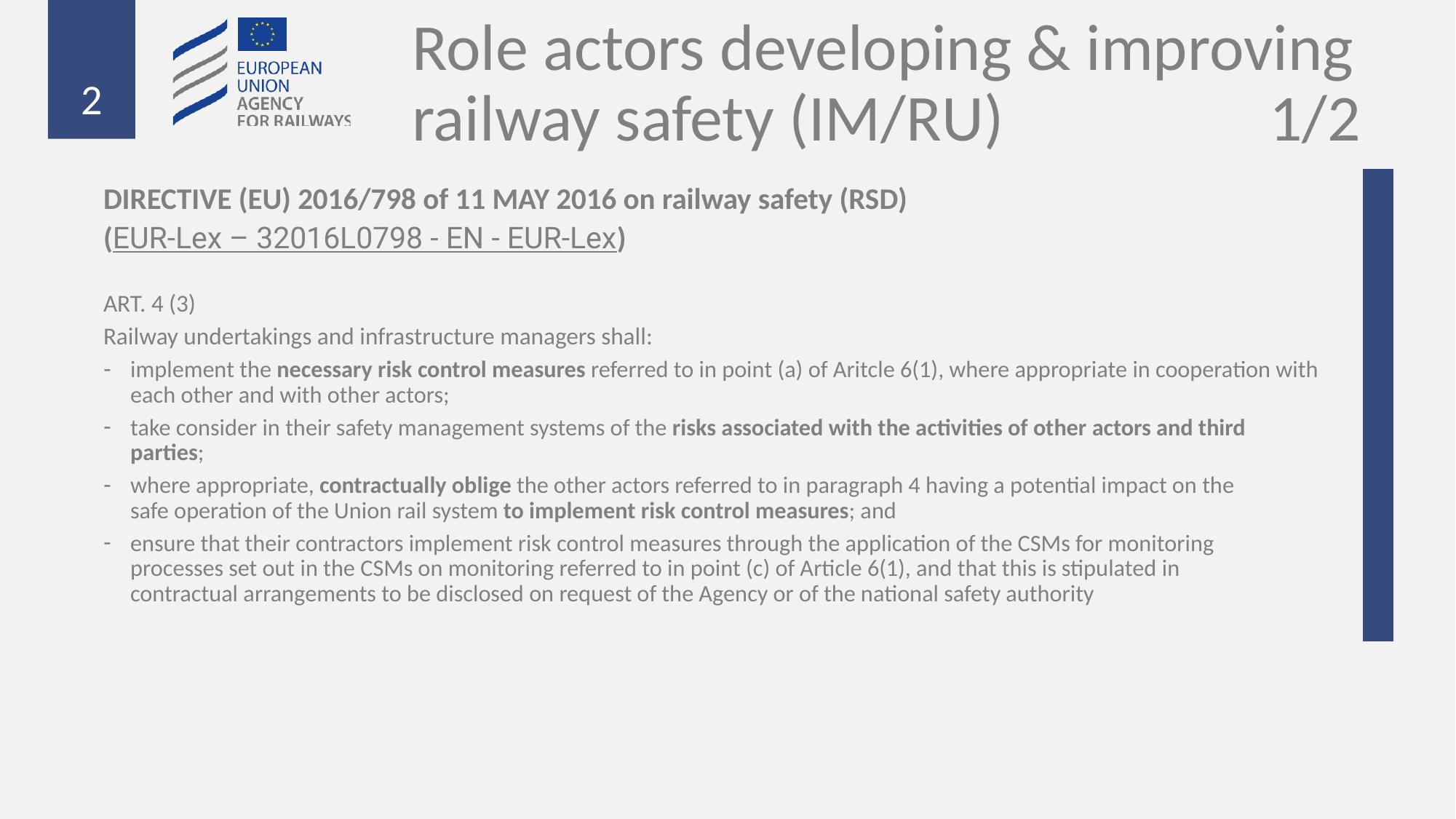

# Role actors developing & improving railway safety (IM/RU)                  1/2

DIRECTIVE (EU) 2016/798 of 11 MAY 2016 on railway safety (RSD)
(EUR-Lex – 32016L0798 - EN - EUR-Lex)

ART. 4 (3)
Railway undertakings and infrastructure managers shall:
implement the necessary risk control measures referred to in point (a) of Aritcle 6(1), where appropriate in cooperation with each other and with other actors;
take consider in their safety management systems of the risks associated with the activities of other actors and third
parties;
where appropriate, contractually oblige the other actors referred to in paragraph 4 having a potential impact on the
safe operation of the Union rail system to implement risk control measures; and
ensure that their contractors implement risk control measures through the application of the CSMs for monitoring
processes set out in the CSMs on monitoring referred to in point (c) of Article 6(1), and that this is stipulated in
contractual arrangements to be disclosed on request of the Agency or of the national safety authority